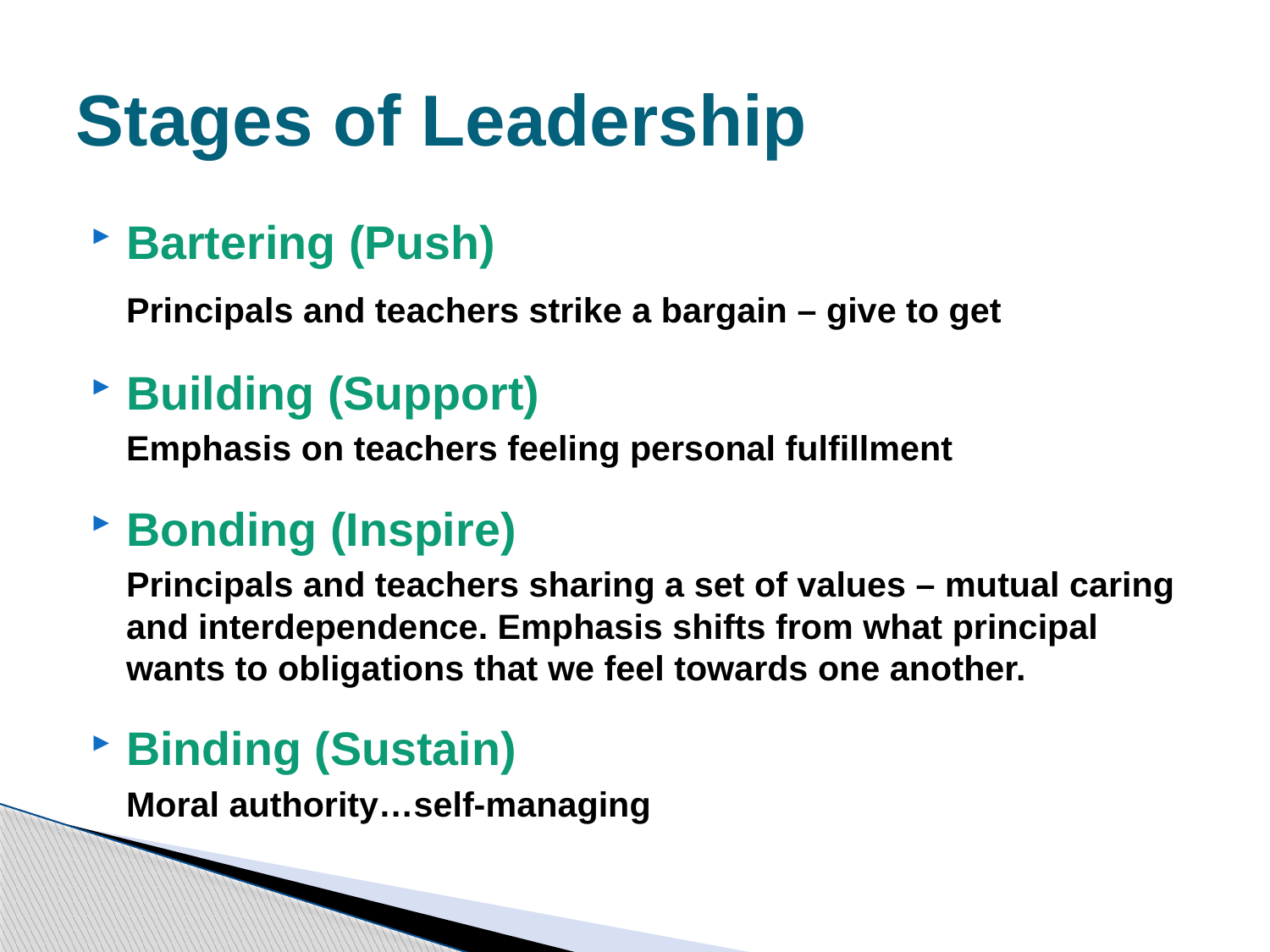

# Stages of Leadership
Bartering (Push)
	Principals and teachers strike a bargain – give to get

Building (Support)
	Emphasis on teachers feeling personal fulfillment

Bonding (Inspire)
	Principals and teachers sharing a set of values – mutual caring and interdependence. Emphasis shifts from what principal wants to obligations that we feel towards one another.

Binding (Sustain)
	Moral authority…self-managing